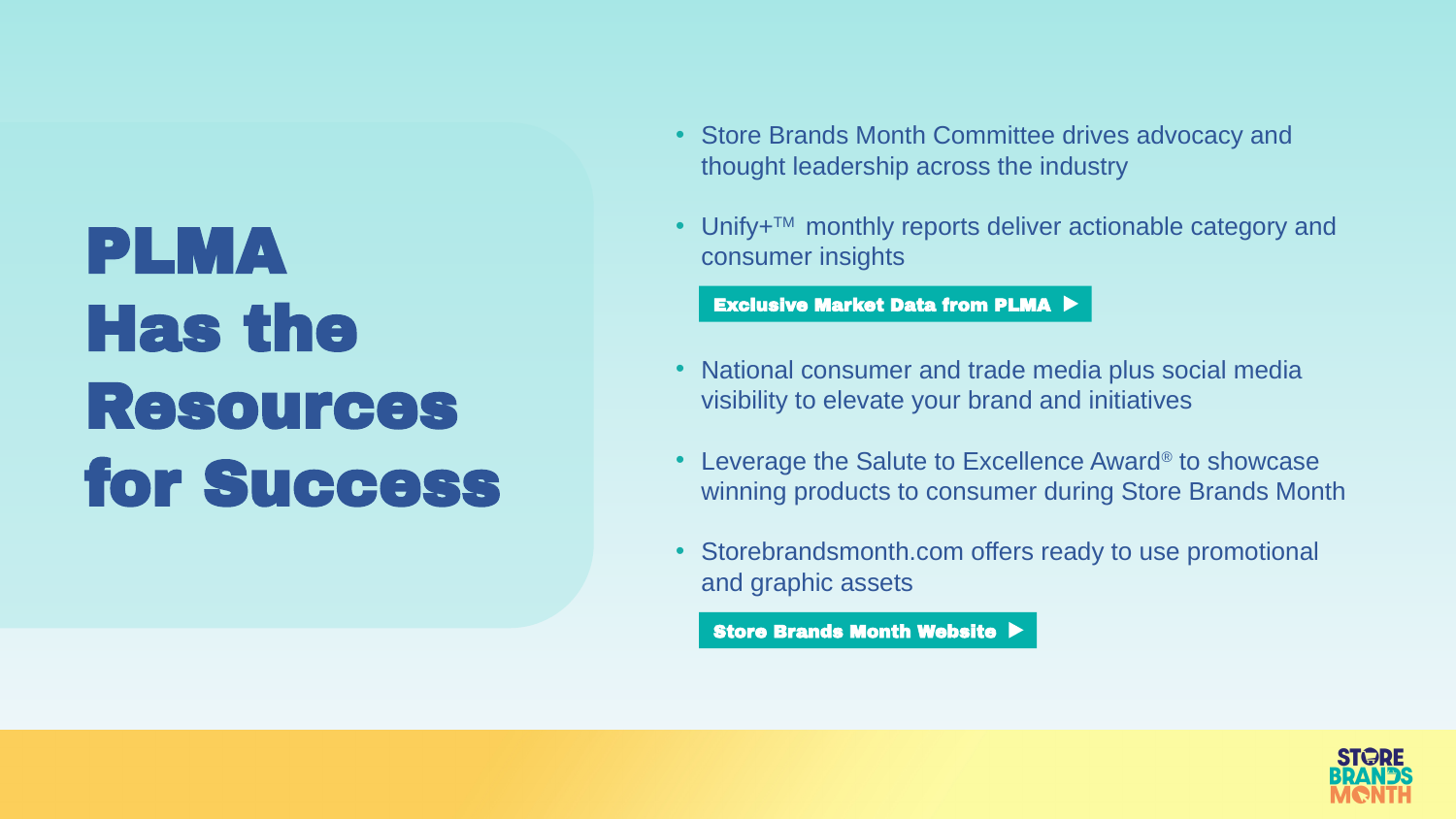

Store Brands Month Committee drives advocacy and thought leadership across the industry

Unify+TM  monthly reports deliver actionable category and consumer insights

National consumer and trade media plus social media visibility to elevate your brand and initiatives

Leverage the Salute to Excellence Award® to showcase winning products to consumer during Store Brands Month

Storebrandsmonth.com offers ready to use promotional and graphic assets

PLMA
Has the Resources for Success
Exclusive Market Data from PLMA

Store Brands Month Website